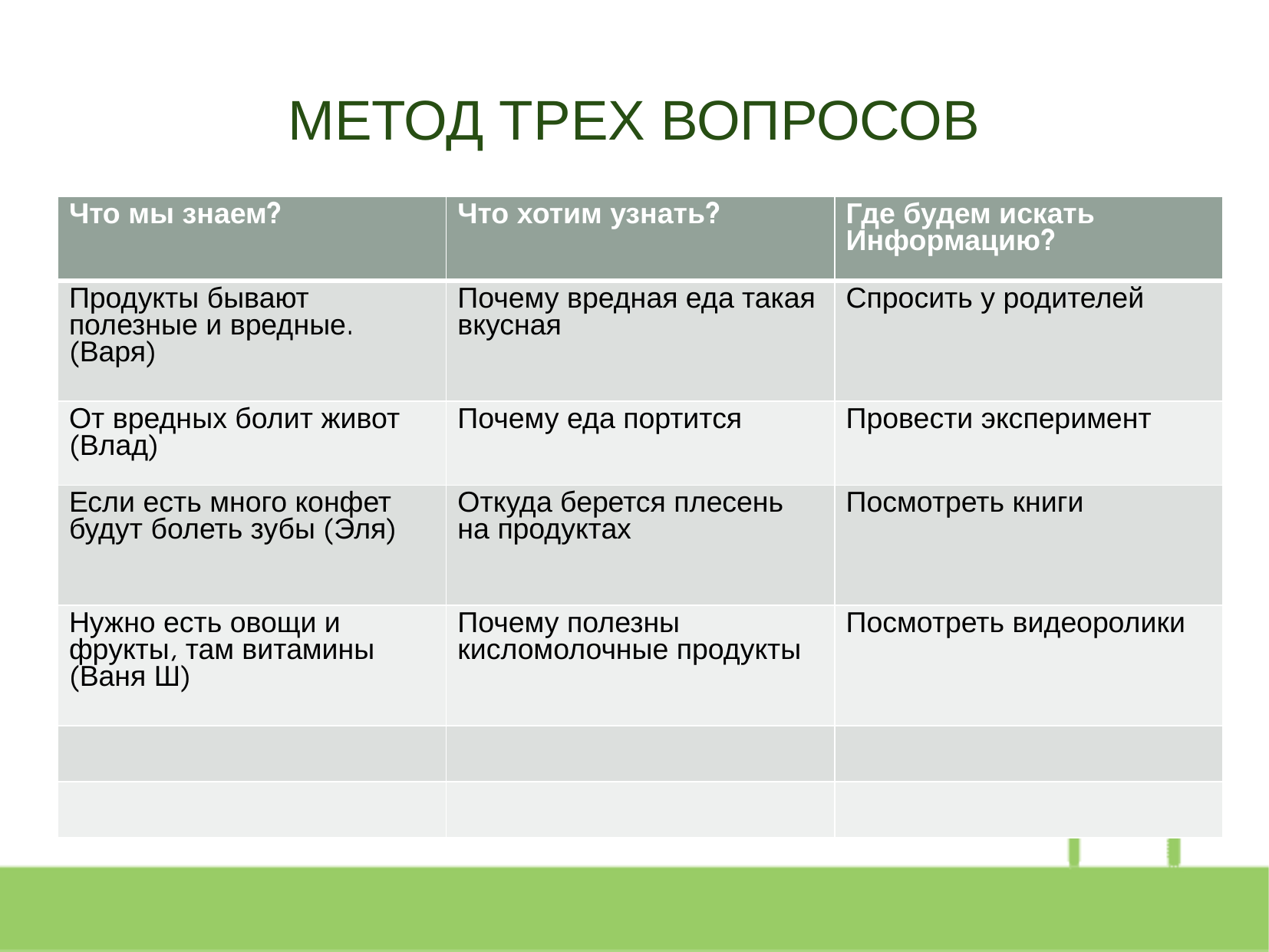

# МЕТОД ТРЕХ ВОПРОСОВ
| Что мы знаем? | Что хотим узнать? | Где будем искать Информацию? |
| --- | --- | --- |
| Продукты бывают полезные и вредные. (Варя) | Почему вредная еда такая вкусная | Спросить у родителей |
| От вредных болит живот (Влад) | Почему еда портится | Провести эксперимент |
| Если есть много конфет будут болеть зубы (Эля) | Откуда берется плесень на продуктах | Посмотреть книги |
| Нужно есть овощи и фрукты, там витамины (Ваня Ш) | Почему полезны кисломолочные продукты | Посмотреть видеоролики |
|  |  |  |
|  |  |  |